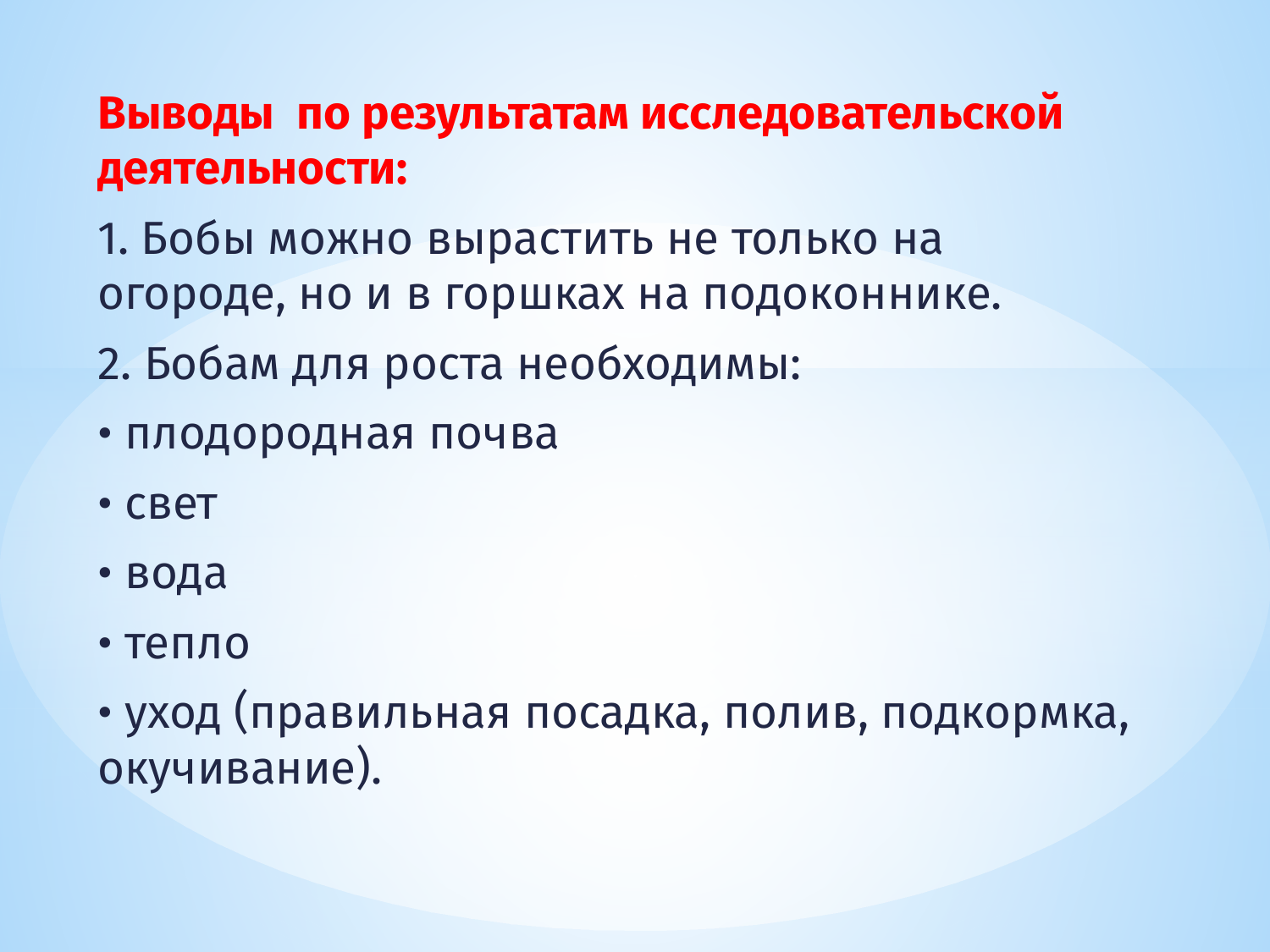

Выводы  по результатам исследовательской деятельности:
1. Бобы можно вырастить не только на огороде, но и в горшках на подоконнике.
2. Бобам для роста необходимы:
• плодородная почва
• свет
• вода
• тепло
• уход (правильная посадка, полив, подкормка, окучивание).

#